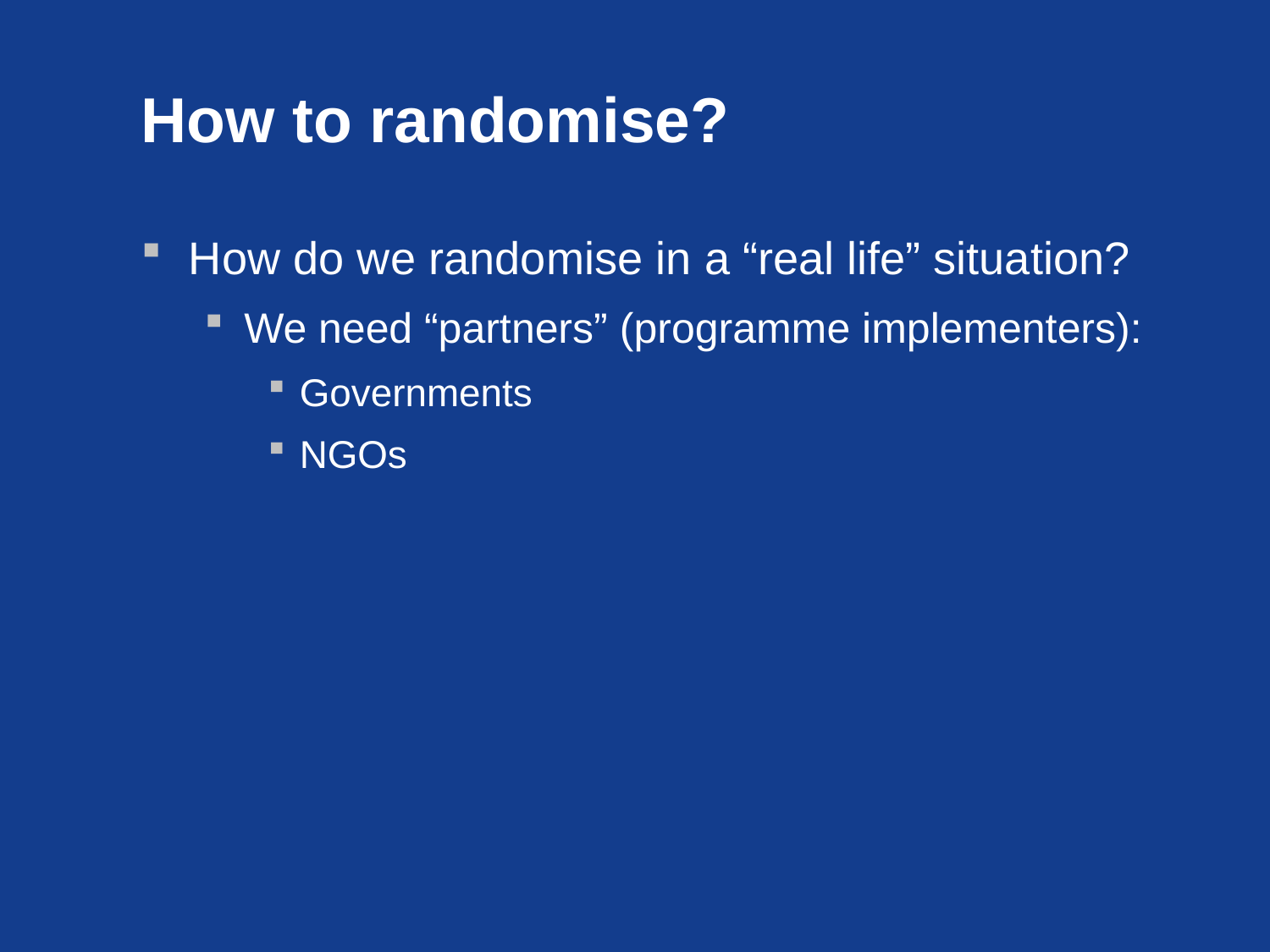

# How to randomise?
How do we randomise in a “real life” situation?
We need “partners” (programme implementers):
Governments
NGOs